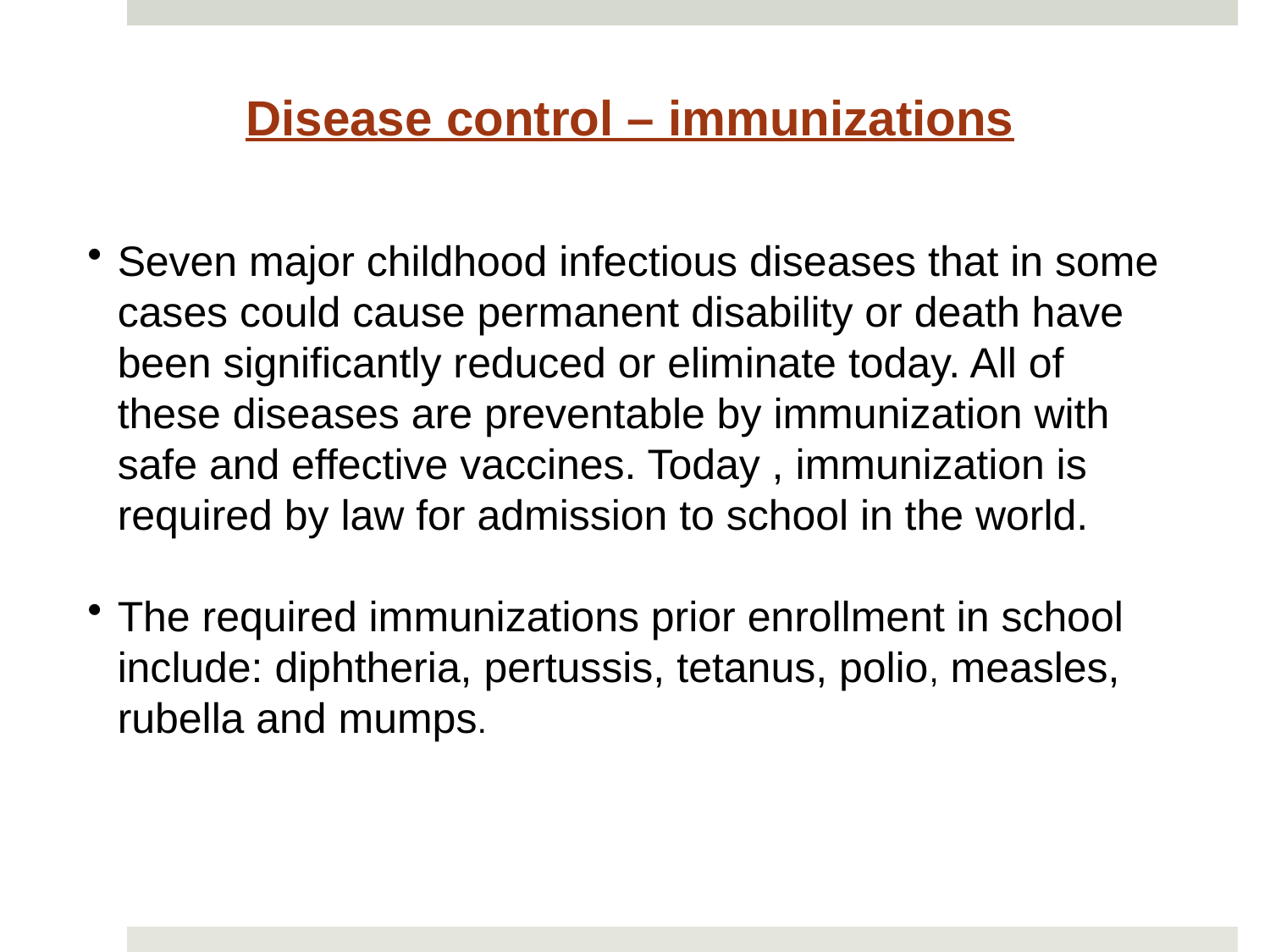

Disease control – immunizations

Seven major childhood infectious diseases that in some cases could cause permanent disability or death have been significantly reduced or eliminate today. All of these diseases are preventable by immunization with safe and effective vaccines. Today , immunization is required by law for admission to school in the world.

The required immunizations prior enrollment in school include: diphtheria, pertussis, tetanus, polio, measles, rubella and mumps.